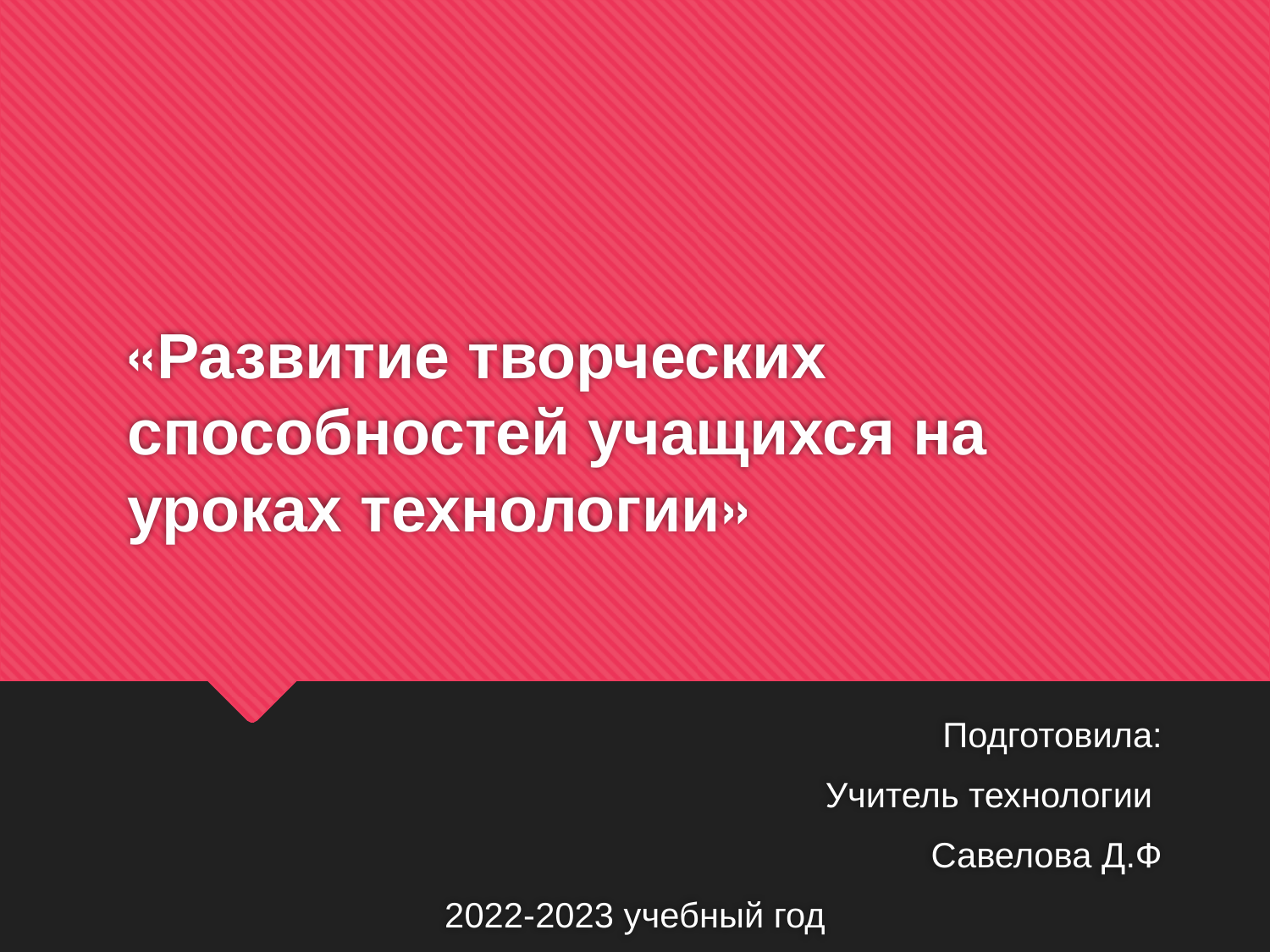

# «Развитие творческих способностей учащихся на уроках технологии»
Подготовила:
Учитель технологии
Савелова Д.Ф
2022-2023 учебный год